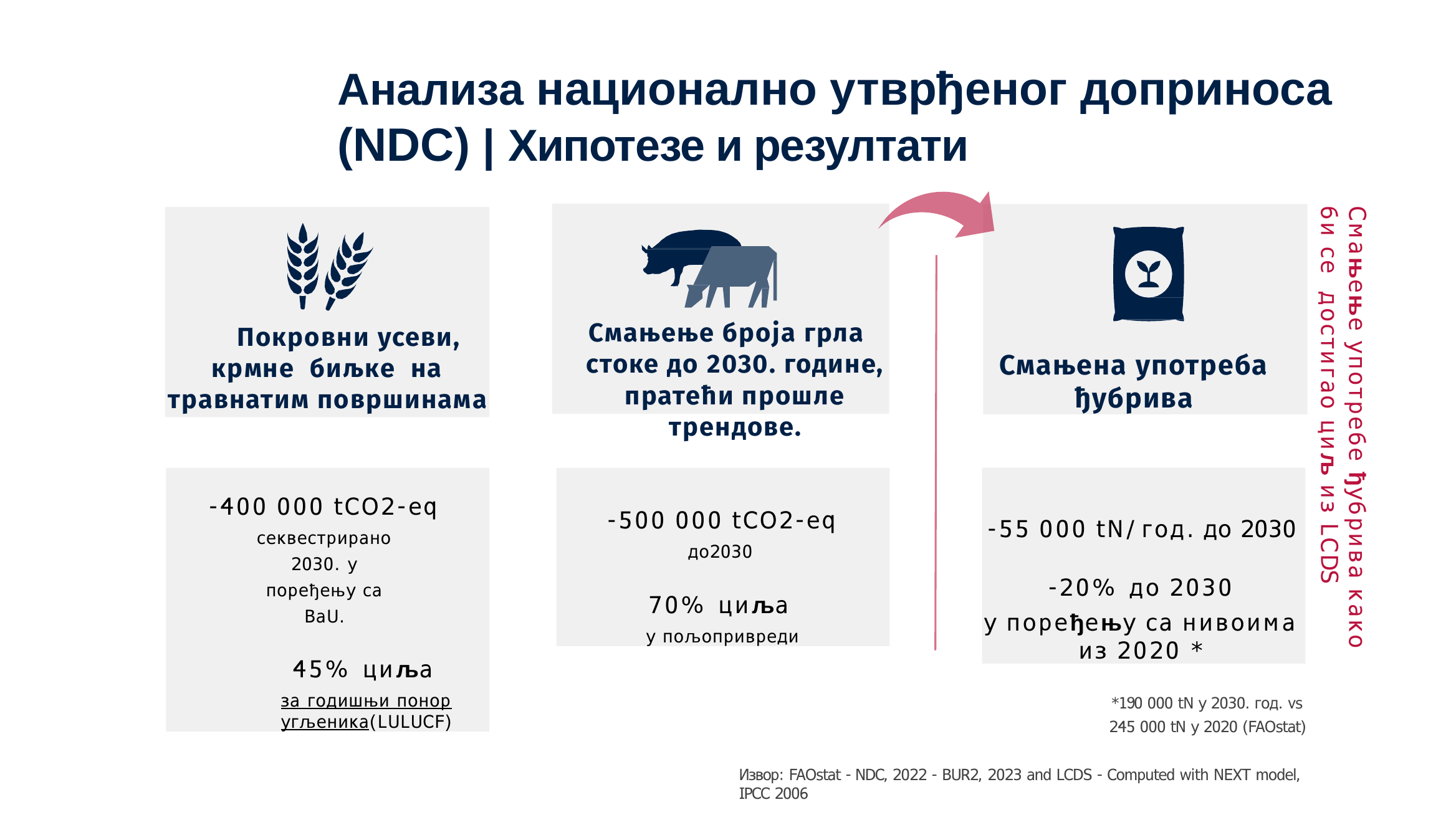

# Анализа национално утврђеног доприноса (NDC) | Хипотезе и резултати

Смањење употребе ђубрива како би се  достигао циљ из LCDS

Покровни усеви, крмне  биљке  на травнатим површинама

Смањење броја грла стоке до 2030. године, пратећи прошле трендове.
Смањена употреба ђубрива
-400 000 tCO2-eq
секвестрирано 2030. у поређењу са BaU.

45% циља
за годишњи понор угљеника(LULUCF)

-500 000 tCO2-eq
до2030

70% циља
у пољопривреди

-55 000 tN/год. до 2030

-20% до 2030
у поређењу са нивоима из 2020 *
*190 000 tN у 2030. год. vs
245 000 tN у 2020 (FAOstat)

Извор: FAOstat - NDC, 2022 - BUR2, 2023 and LCDS - Computed with NEXT model, IPCC 2006